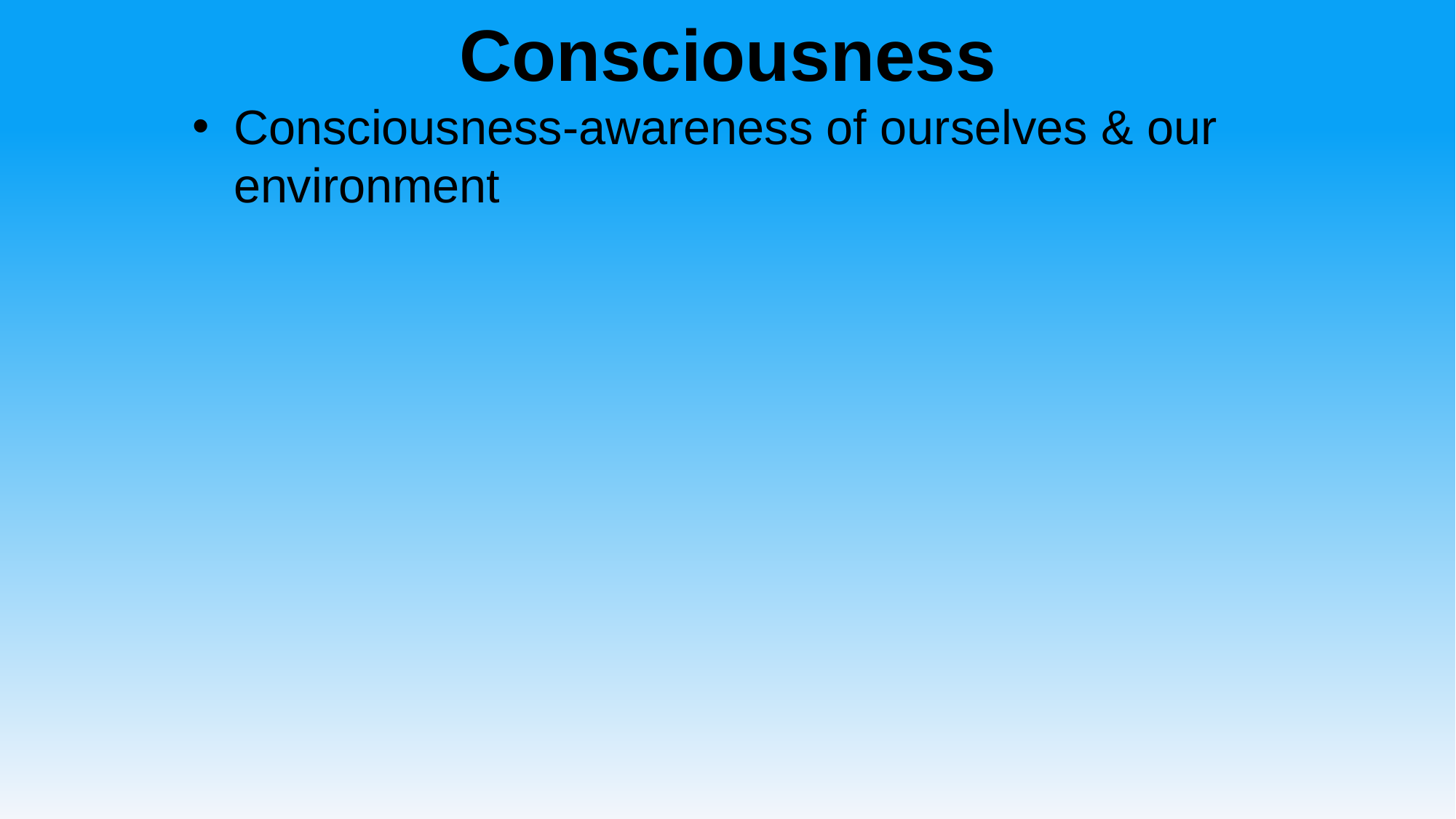

# Consciousness
Consciousness-awareness of ourselves & our environment